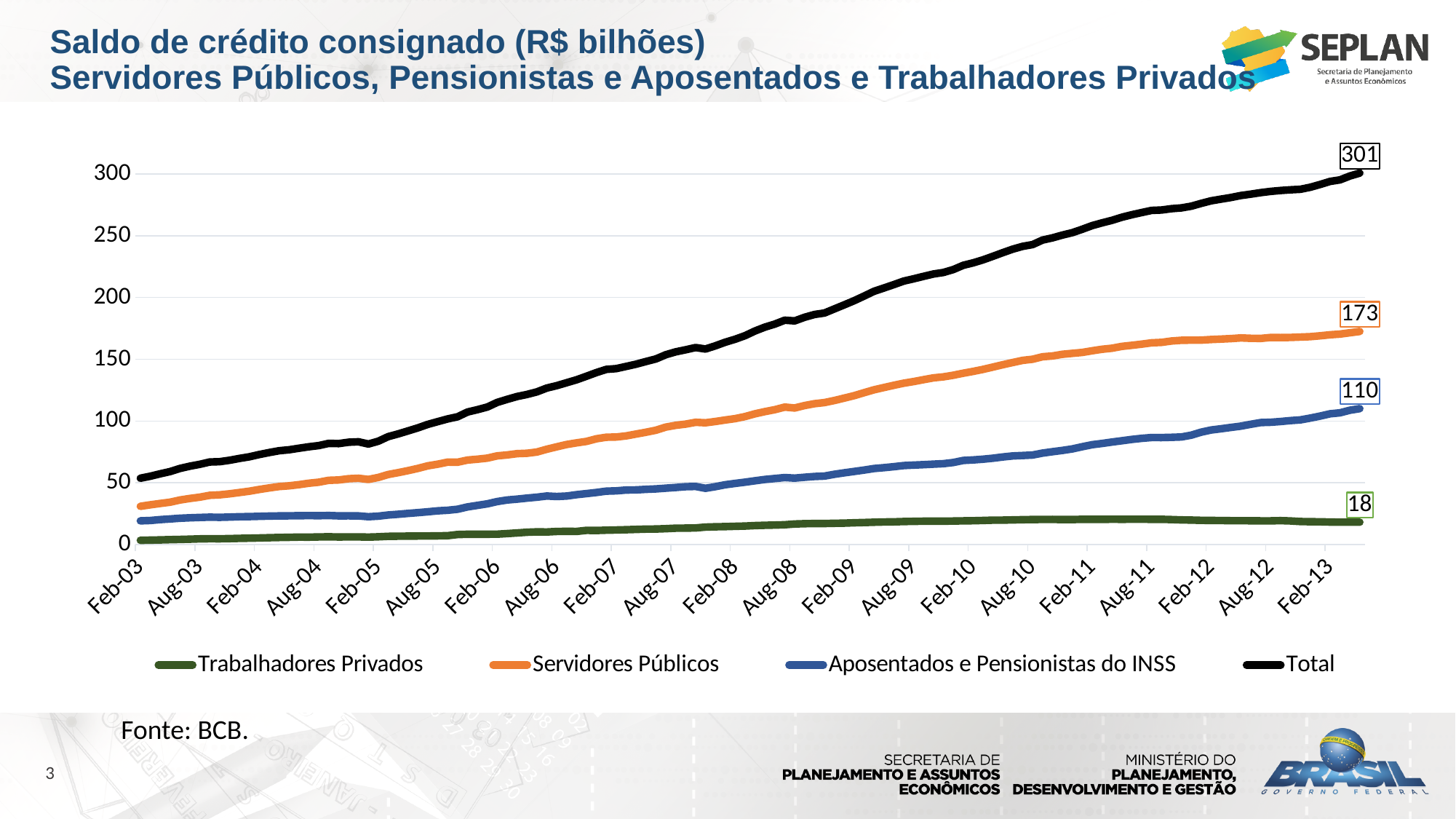

Saldo de crédito consignado (R$ bilhões)
Servidores Públicos, Pensionistas e Aposentados e Trabalhadores Privados

### Chart

| Category | Trabalhadores Privados | Servidores Públicos | Aposentados e Pensionistas do INSS | Total |
|---|---|---|---|---|
| 37680 | 3.511 | 30.971 | 19.221 | 53.702 |
| 37711 | 3.638 | 32.2 | 19.487 | 55.325 |
| 37741 | 3.804 | 33.272 | 20.216 | 57.291 |
| 37772 | 4.003 | 34.319 | 20.763 | 59.085 |
| 37802 | 4.179 | 36.109 | 21.35 | 61.639 |
| 37833 | 4.417 | 37.363 | 21.704 | 63.483 |
| 37864 | 4.638 | 38.379 | 21.974 | 64.99 |
| 37894 | 4.756 | 39.877 | 22.21 | 66.842 |
| 37925 | 4.712 | 40.283 | 22.094 | 67.089 |
| 37955 | 4.864 | 41.093 | 22.302 | 68.259 |
| 37986 | 5.056 | 42.138 | 22.564 | 69.758 |
| 38017 | 5.188 | 43.237 | 22.659 | 71.083 |
| 38046 | 5.386 | 44.635 | 22.879 | 72.9 |
| 38077 | 5.571 | 45.86 | 23.079 | 74.51 |
| 38107 | 5.752 | 46.973 | 23.241 | 75.967 |
| 38138 | 5.897 | 47.565 | 23.283 | 76.744 |
| 38168 | 6.073 | 48.532 | 23.382 | 77.987 |
| 38199 | 6.032 | 49.673 | 23.456 | 79.161 |
| 38230 | 6.22 | 50.501 | 23.416 | 80.137 |
| 38260 | 6.328 | 52.05 | 23.538 | 81.916 |
| 38291 | 6.168 | 52.321 | 23.272 | 81.761 |
| 38321 | 6.234 | 53.308 | 23.311 | 82.853 |
| 38352 | 6.25 | 53.718 | 23.235 | 83.203 |
| 38383 | 6.088 | 52.74 | 22.565 | 81.393 |
| 38411 | 6.325 | 54.333 | 23.007 | 83.665 |
| 38442 | 6.697 | 56.733 | 23.954 | 87.384 |
| 38472 | 6.817 | 58.232 | 24.543 | 89.592 |
| 38503 | 6.889 | 59.855 | 25.254 | 91.998 |
| 38533 | 6.941 | 61.672 | 25.863 | 94.475 |
| 38564 | 6.984 | 63.763 | 26.55 | 97.297 |
| 38595 | 7.093 | 65.09 | 27.335 | 99.518 |
| 38625 | 7.22 | 66.741 | 27.774 | 101.735 |
| 38656 | 8.146 | 66.682 | 28.622 | 103.45 |
| 38686 | 8.375 | 68.423 | 30.485 | 107.283 |
| 38717 | 8.375 | 69.108 | 31.765 | 109.248 |
| 38748 | 8.401 | 69.996 | 32.999 | 111.396 |
| 38776 | 8.428 | 71.844 | 34.856 | 115.128 |
| 38807 | 8.932 | 72.551 | 36.096 | 117.58 |
| 38837 | 9.443 | 73.62 | 36.812 | 119.875 |
| 38868 | 10.015 | 73.912 | 37.62 | 121.546 |
| 38898 | 10.329 | 74.94 | 38.363 | 123.631 |
| 38929 | 10.229 | 77.202 | 39.319 | 126.75 |
| 38960 | 10.632 | 79.156 | 38.903 | 128.691 |
| 38990 | 10.724 | 81.019 | 39.314 | 131.057 |
| 39021 | 10.675 | 82.345 | 40.398 | 133.419 |
| 39051 | 11.535 | 83.506 | 41.271 | 136.312 |
| 39082 | 11.421 | 85.63 | 42.195 | 139.246 |
| 39113 | 11.675 | 86.898 | 43.267 | 141.84 |
| 39141 | 11.85 | 87.087 | 43.51 | 142.448 |
| 39172 | 12.073 | 87.991 | 44.17 | 144.234 |
| 39202 | 12.312 | 89.459 | 44.265 | 146.036 |
| 39233 | 12.553 | 90.921 | 44.715 | 148.189 |
| 39263 | 12.619 | 92.566 | 45.092 | 150.276 |
| 39294 | 12.889 | 95.12 | 45.677 | 153.686 |
| 39325 | 13.279 | 96.543 | 46.221 | 156.043 |
| 39355 | 13.352 | 97.499 | 46.839 | 157.69 |
| 39386 | 13.479 | 98.987 | 47.062 | 159.528 |
| 39416 | 14.187 | 98.598 | 45.56 | 158.345 |
| 39447 | 14.408 | 99.626 | 46.885 | 160.919 |
| 39478 | 14.558 | 100.848 | 48.434 | 163.839 |
| 39507 | 14.79 | 101.976 | 49.512 | 166.278 |
| 39538 | 15.005 | 103.628 | 50.521 | 169.154 |
| 39568 | 15.391 | 105.858 | 51.652 | 172.901 |
| 39599 | 15.657 | 107.645 | 52.728 | 176.03 |
| 39629 | 15.801 | 109.222 | 53.491 | 178.514 |
| 39660 | 16.058 | 111.315 | 54.267 | 181.64 |
| 39691 | 16.686 | 110.58 | 53.807 | 181.073 |
| 39721 | 16.921 | 112.573 | 54.522 | 184.016 |
| 39752 | 17.08 | 114.07 | 55.129 | 186.279 |
| 39782 | 17.073 | 114.962 | 55.427 | 187.462 |
| 39813 | 17.224 | 116.634 | 56.896 | 190.754 |
| 39844 | 17.381 | 118.6 | 58.083 | 194.064 |
| 39872 | 17.66 | 120.562 | 59.218 | 197.44 |
| 39903 | 17.865 | 122.993 | 60.303 | 201.161 |
| 39933 | 18.115 | 125.317 | 61.574 | 205.006 |
| 39964 | 18.308 | 127.147 | 62.258 | 207.713 |
| 39994 | 18.429 | 128.969 | 63.054 | 210.451 |
| 40025 | 18.672 | 130.665 | 63.962 | 213.298 |
| 40056 | 18.805 | 131.992 | 64.336 | 215.133 |
| 40086 | 18.93 | 133.519 | 64.688 | 217.137 |
| 40117 | 18.975 | 134.97 | 65.112 | 219.057 |
| 40147 | 18.956 | 135.793 | 65.515 | 220.264 |
| 40178 | 19.092 | 137.103 | 66.447 | 222.642 |
| 40209 | 19.23 | 138.731 | 68.1 | 226.061 |
| 40237 | 19.343 | 140.186 | 68.527 | 228.055 |
| 40268 | 19.542 | 141.823 | 69.114 | 230.48 |
| 40298 | 19.765 | 143.726 | 69.903 | 233.394 |
| 40329 | 19.801 | 145.623 | 70.915 | 236.34 |
| 40359 | 19.974 | 147.4 | 71.769 | 239.144 |
| 40390 | 20.17 | 149.143 | 72.12 | 241.433 |
| 40421 | 20.302 | 150.047 | 72.504 | 242.853 |
| 40451 | 20.373 | 152.071 | 74.06 | 246.504 |
| 40482 | 20.414 | 152.69 | 75.158 | 248.261 |
| 40512 | 20.251 | 154.066 | 76.216 | 250.533 |
| 40543 | 20.255 | 154.82 | 77.423 | 252.499 |
| 40574 | 20.467 | 155.552 | 79.203 | 255.222 |
| 40602 | 20.448 | 156.892 | 80.857 | 258.197 |
| 40633 | 20.44 | 158.114 | 81.862 | 260.416 |
| 40663 | 20.523 | 158.967 | 82.992 | 262.482 |
| 40694 | 20.488 | 160.439 | 84.058 | 264.985 |
| 40724 | 20.518 | 161.336 | 85.136 | 266.99 |
| 40755 | 20.525 | 162.267 | 85.981 | 268.773 |
| 40786 | 20.488 | 163.352 | 86.658 | 270.498 |
| 40816 | 20.481 | 163.697 | 86.626 | 270.804 |
| 40847 | 20.269 | 164.8 | 86.838 | 271.906 |
| 40877 | 20.001 | 165.41 | 87.119 | 272.529 |
| 40908 | 19.847 | 165.487 | 88.575 | 273.91 |
| 40939 | 19.654 | 165.519 | 90.999 | 276.172 |
| 40968 | 19.54 | 166.008 | 92.727 | 278.275 |
| 40999 | 19.49 | 166.383 | 93.762 | 279.634 |
| 41029 | 19.371 | 166.75 | 94.828 | 280.949 |
| 41060 | 19.377 | 167.292 | 95.891 | 282.56 |
| 41090 | 19.305 | 166.991 | 97.365 | 283.661 |
| 41121 | 19.225 | 166.879 | 98.777 | 284.88 |
| 41152 | 19.222 | 167.639 | 99.009 | 285.87 |
| 41182 | 19.415 | 167.601 | 99.605 | 286.621 |
| 41213 | 19.139 | 167.675 | 100.363 | 287.177 |
| 41243 | 18.668 | 168.003 | 100.918 | 287.589 |
| 41274 | 18.527 | 168.301 | 102.388 | 289.216 |
| 41305 | 18.444 | 169.009 | 104.018 | 291.471 |
| 41333 | 18.238 | 169.853 | 105.859 | 293.95 |
| 41364 | 18.159 | 170.405 | 106.645 | 295.209 |
| 41394 | 18.148 | 171.467 | 108.737 | 298.352 |
| 41425 | 18.132 | 172.512 | 110.061 | 300.704 |
Fonte: BCB.
3